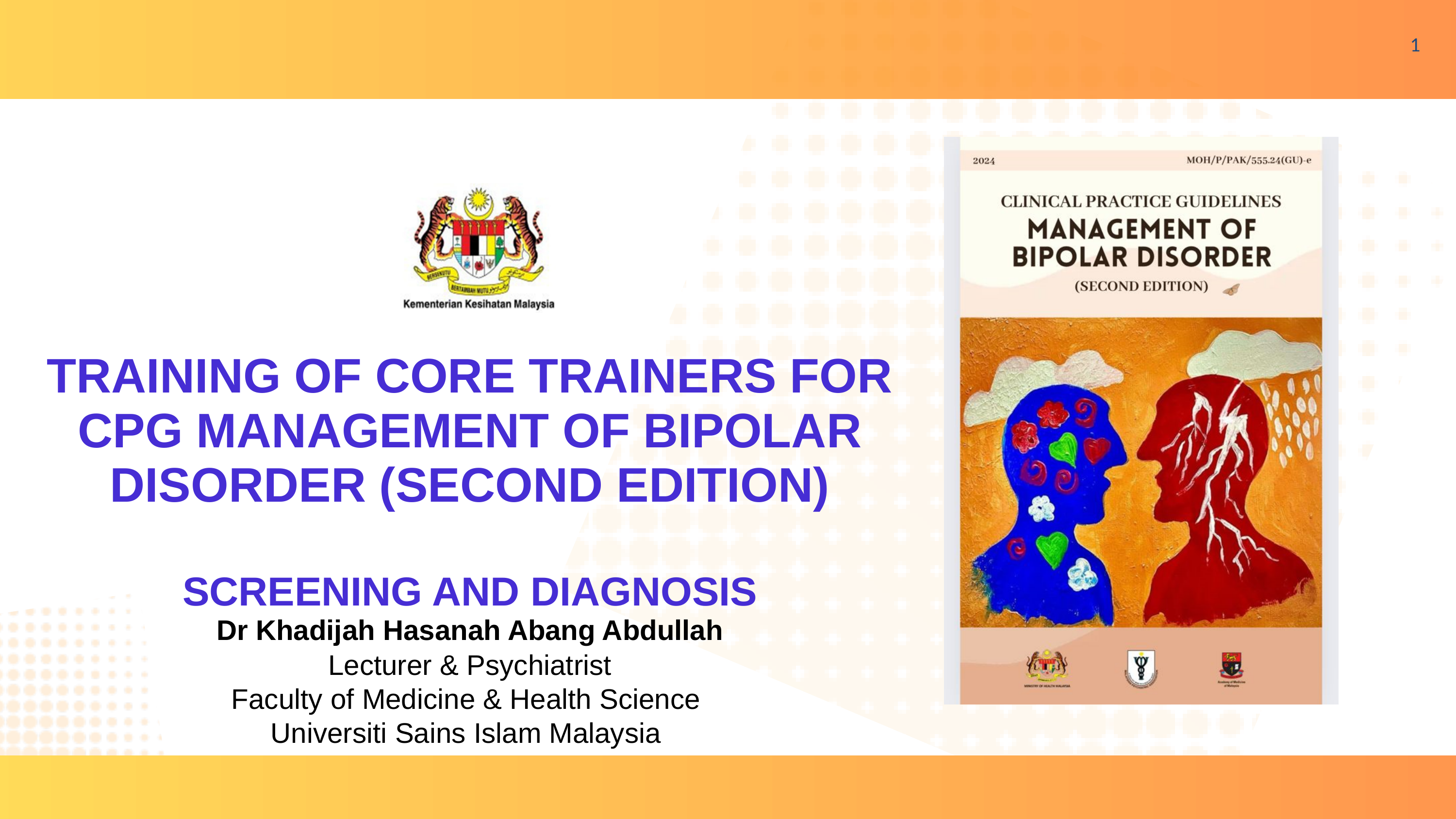

1

TRAINING OF CORE TRAINERS FOR CPG MANAGEMENT OF BIPOLAR DISORDER (SECOND EDITION)

SCREENING AND DIAGNOSIS
Dr Khadijah Hasanah Abang Abdullah
Lecturer & Psychiatrist
Faculty of Medicine & Health Science
Universiti Sains Islam Malaysia